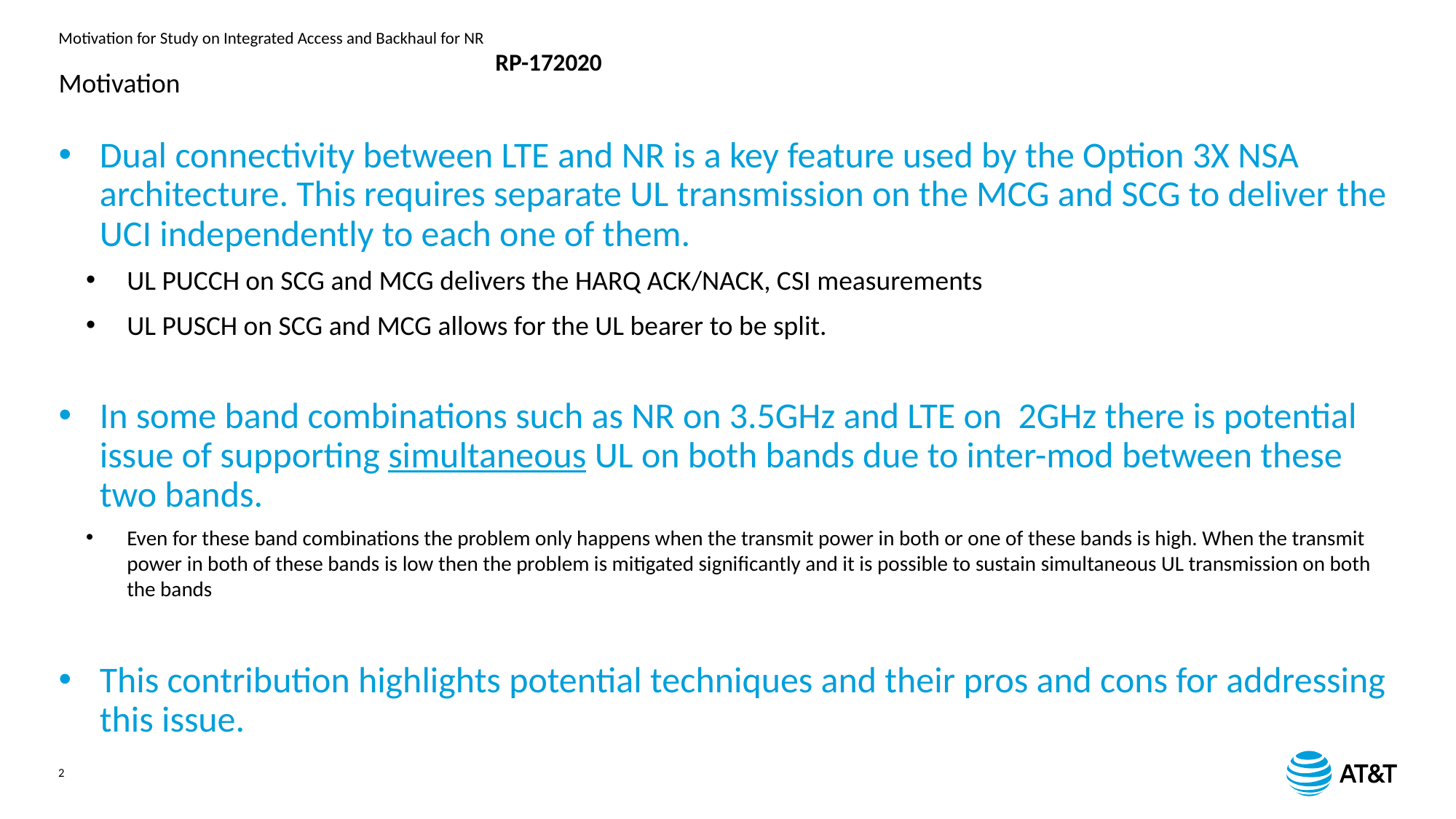

# Motivation
Dual connectivity between LTE and NR is a key feature used by the Option 3X NSA architecture. This requires separate UL transmission on the MCG and SCG to deliver the UCI independently to each one of them.
UL PUCCH on SCG and MCG delivers the HARQ ACK/NACK, CSI measurements
UL PUSCH on SCG and MCG allows for the UL bearer to be split.

In some band combinations such as NR on 3.5GHz and LTE on  2GHz there is potential issue of supporting simultaneous UL on both bands due to inter-mod between these two bands.
Even for these band combinations the problem only happens when the transmit power in both or one of these bands is high. When the transmit power in both of these bands is low then the problem is mitigated significantly and it is possible to sustain simultaneous UL transmission on both the bands

This contribution highlights potential techniques and their pros and cons for addressing this issue.
2